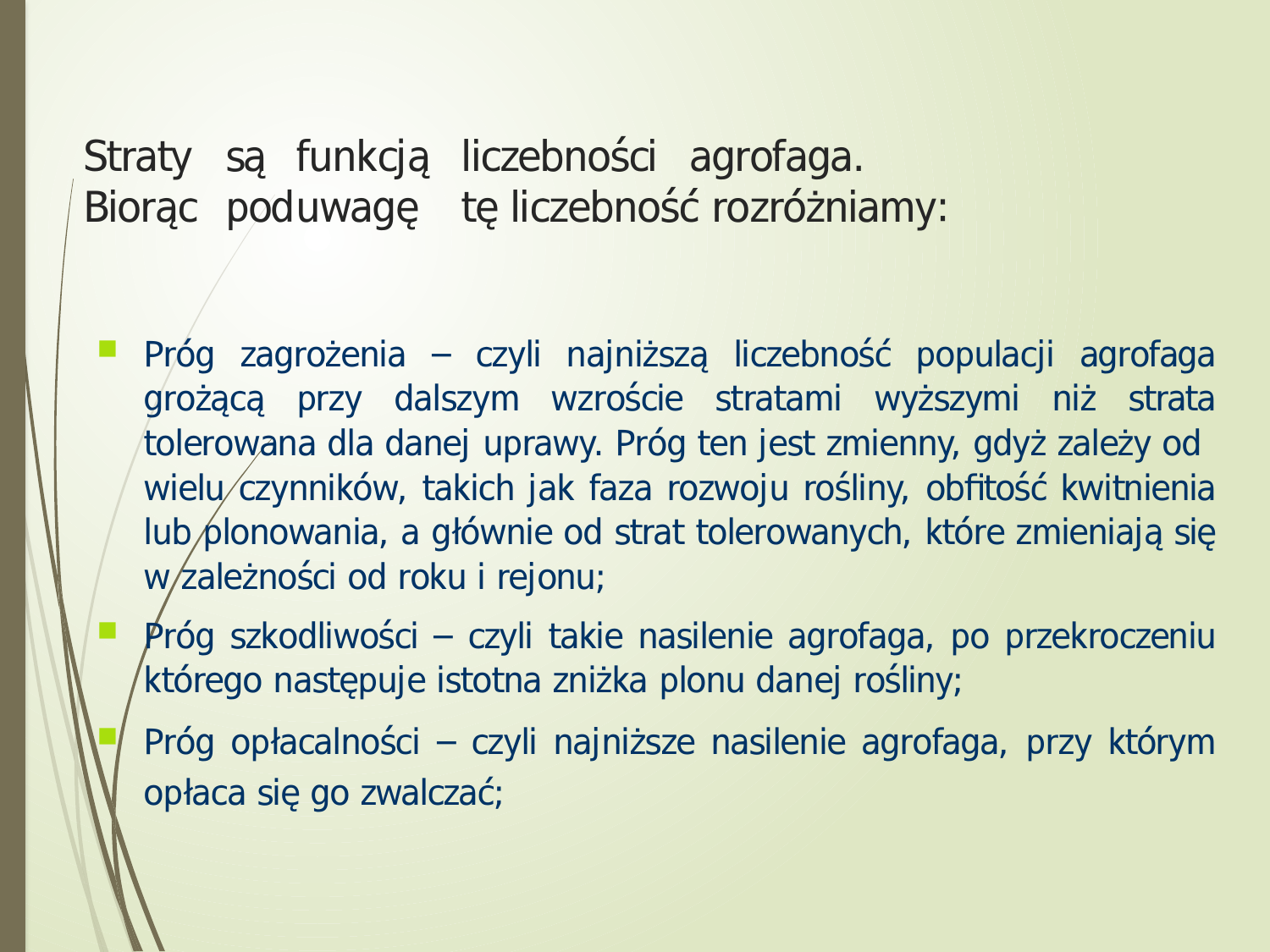

Straty	są	funkcją	liczebności	agrofaga.
Biorąc	pod	uwagę	tę liczebność rozróżniamy:
Próg  zagrożenia  –  czyli  najniższą  liczebność  populacji  agrofaga grożącą  przy  dalszym  wzroście  stratami  wyższymi  niż  strata tolerowana dla danej uprawy. Próg ten jest zmienny, gdyż zależy od
wielu czynników, takich jak faza rozwoju rośliny, obfitość kwitnienia lub plonowania, a głównie od strat tolerowanych, które zmieniają się w zależności od roku i rejonu;
Próg szkodliwości – czyli takie nasilenie agrofaga, po przekroczeniu którego następuje istotna zniżka plonu danej rośliny;
Próg opłacalności – czyli najniższe nasilenie agrofaga, przy którym opłaca się go zwalczać;